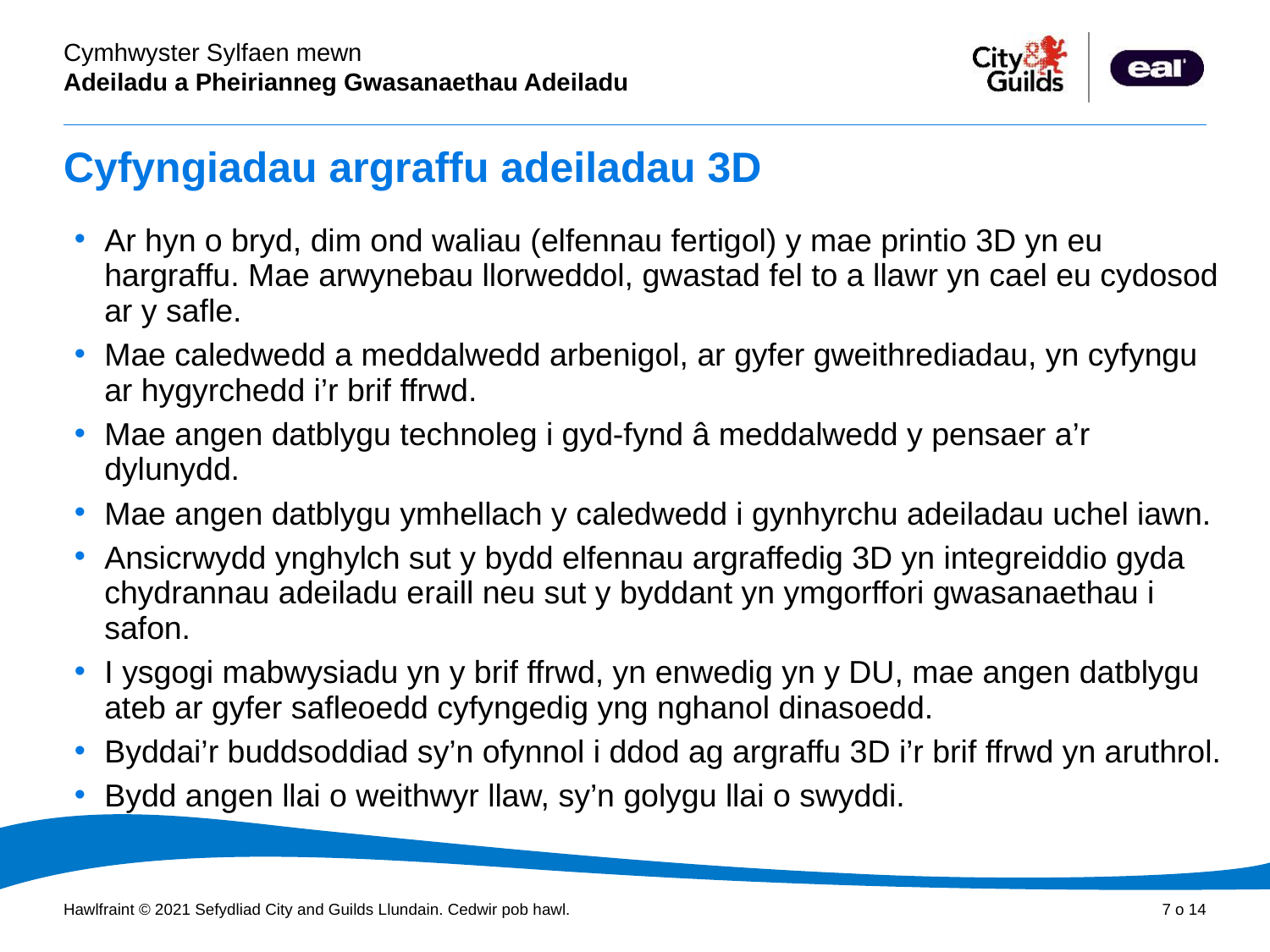

# Cyfyngiadau argraffu adeiladau 3D
Ar hyn o bryd, dim ond waliau (elfennau fertigol) y mae printio 3D yn eu hargraffu. Mae arwynebau llorweddol, gwastad fel to a llawr yn cael eu cydosod ar y safle.
Mae caledwedd a meddalwedd arbenigol, ar gyfer gweithrediadau, yn cyfyngu ar hygyrchedd i’r brif ffrwd.
Mae angen datblygu technoleg i gyd-fynd â meddalwedd y pensaer a’r dylunydd.
Mae angen datblygu ymhellach y caledwedd i gynhyrchu adeiladau uchel iawn.
Ansicrwydd ynghylch sut y bydd elfennau argraffedig 3D yn integreiddio gyda chydrannau adeiladu eraill neu sut y byddant yn ymgorffori gwasanaethau i safon.
I ysgogi mabwysiadu yn y brif ffrwd, yn enwedig yn y DU, mae angen datblygu ateb ar gyfer safleoedd cyfyngedig yng nghanol dinasoedd.
Byddai’r buddsoddiad sy’n ofynnol i ddod ag argraffu 3D i’r brif ffrwd yn aruthrol.
Bydd angen llai o weithwyr llaw, sy’n golygu llai o swyddi.

						         Arachne 3D Printed Building Façade,
						dyluniwyd gan Lei Yu / Yuexiu Group27 Hydref 2018

Ffynhonnell:https://www.e-architect.co.uk/china/arachne-3d-printed-building-facade-building-façade
https://www.designingbuildings.co.uk/wiki/File:3dprinting.jpg#filelinks